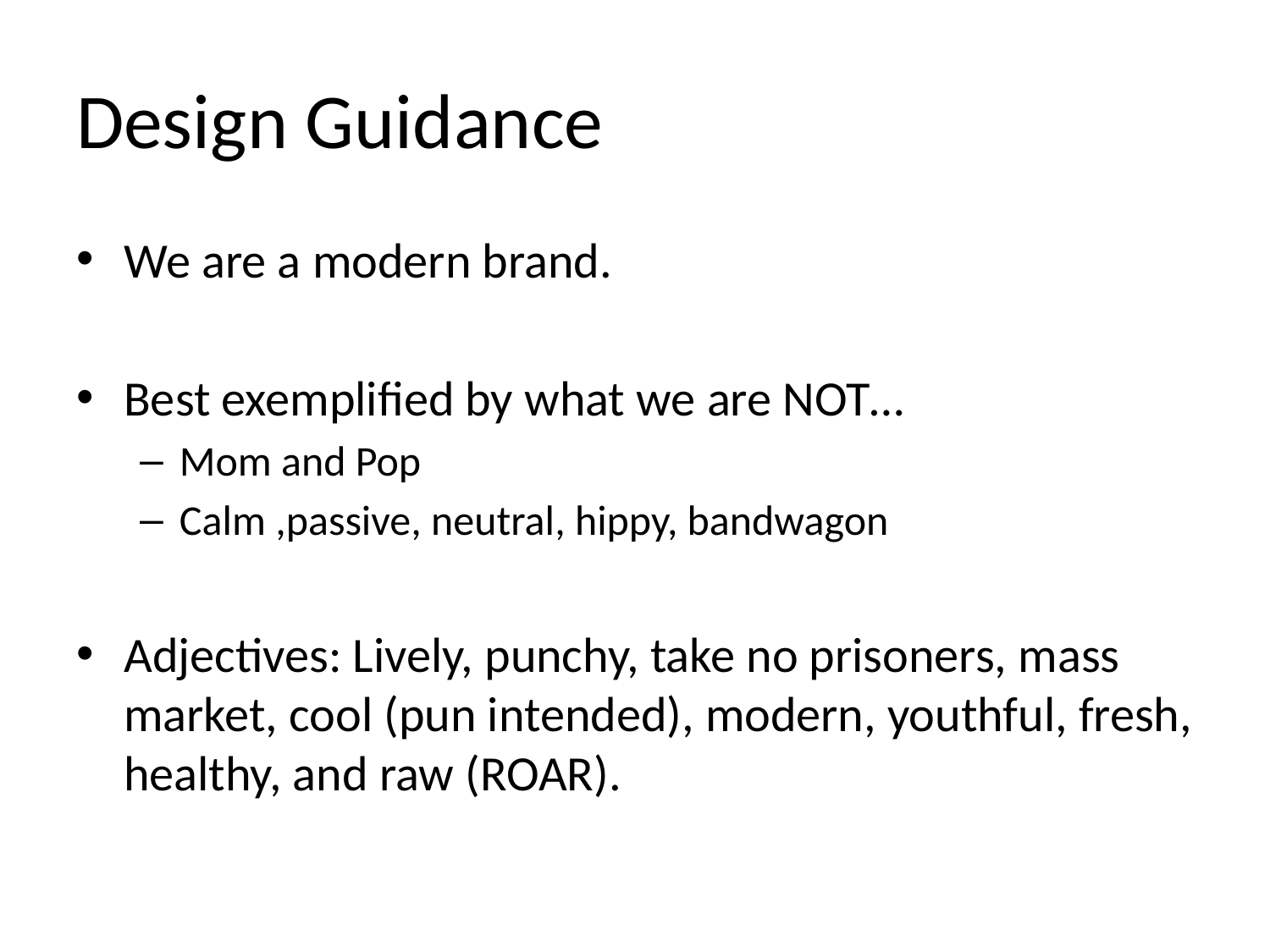

# Design Guidance
We are a modern brand.

Best exemplified by what we are NOT…
Mom and Pop
Calm ,passive, neutral, hippy, bandwagon

Adjectives: Lively, punchy, take no prisoners, mass market, cool (pun intended), modern, youthful, fresh, healthy, and raw (ROAR).